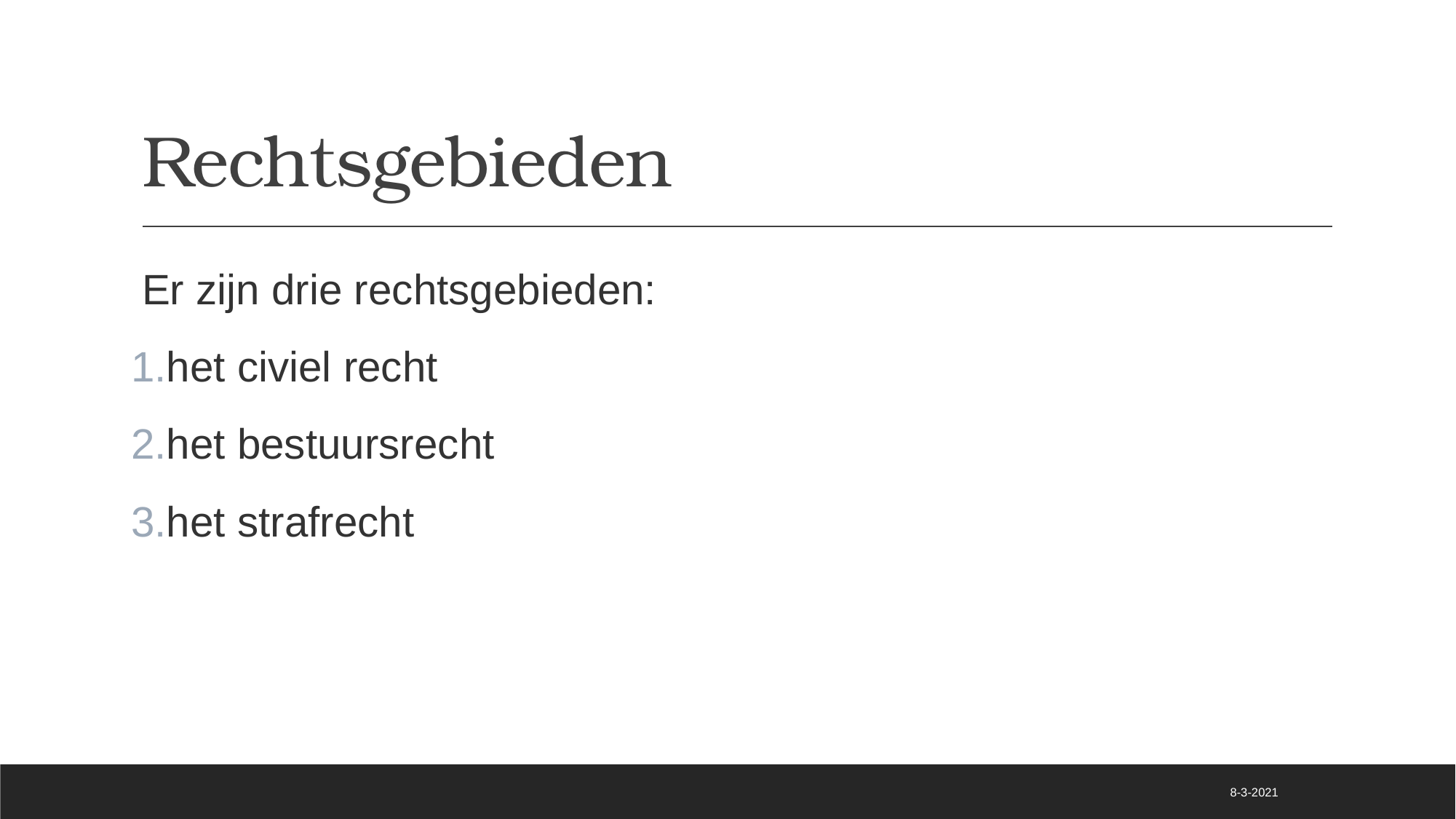

# Rechtsgebieden
Er zijn drie rechtsgebieden:
het civiel recht
het bestuursrecht
het strafrecht

8-3-2021